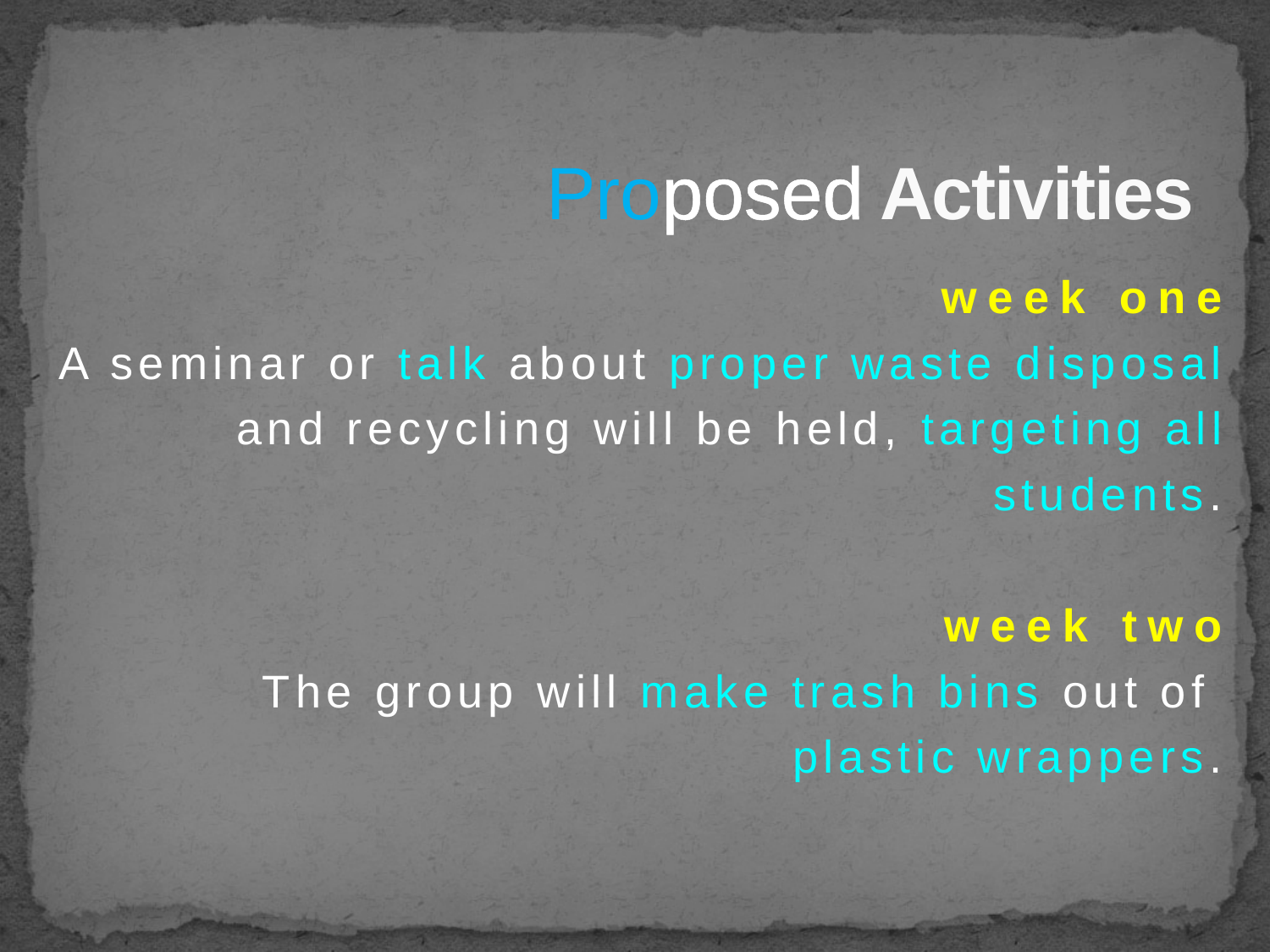

# Proposed Activities
week one
A seminar or talk about proper waste disposal
and recycling will be held, targeting all
students.

week two
The group will make trash bins out of
plastic wrappers.